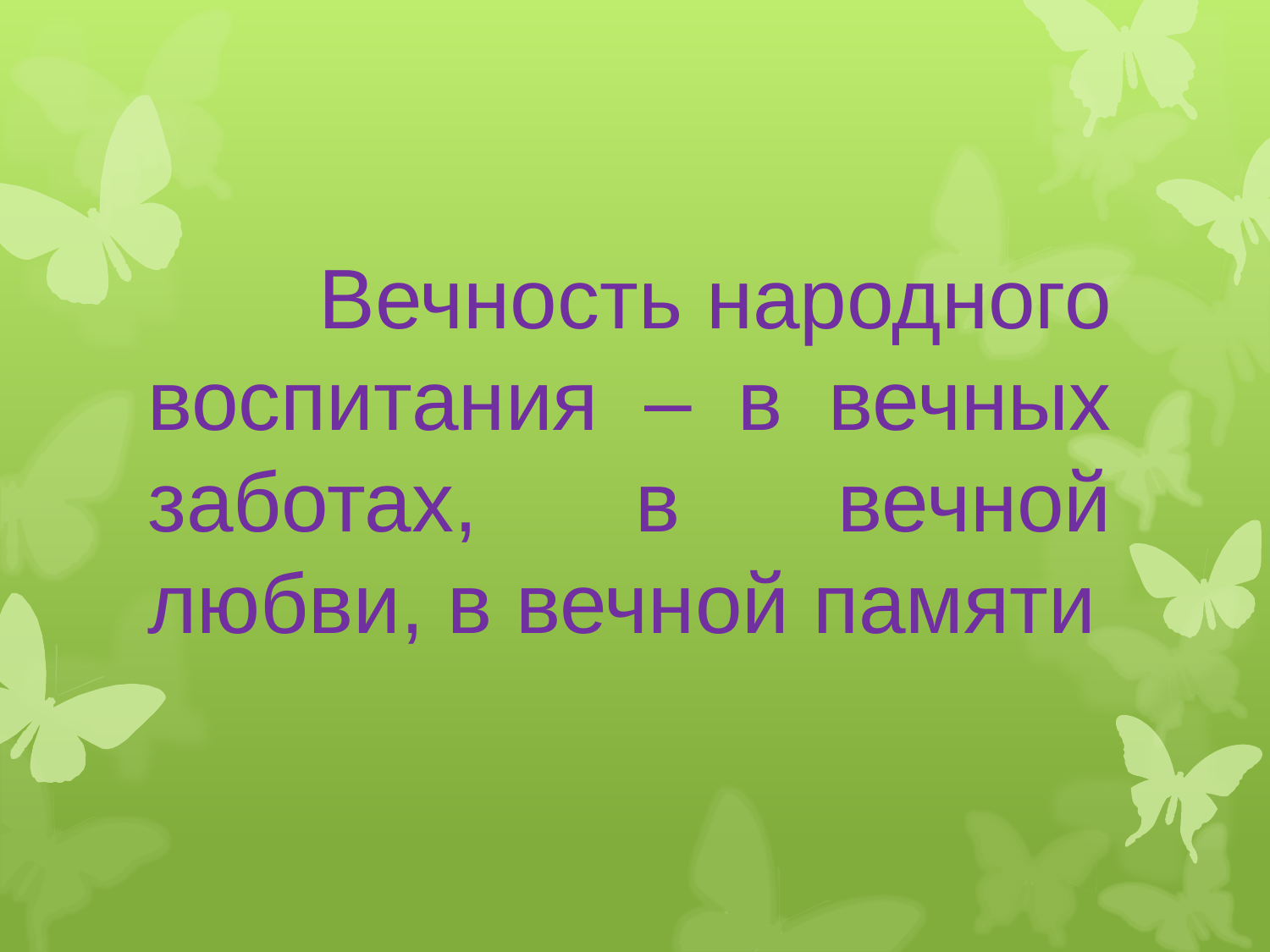

Вечность народного воспитания – в вечных заботах, в вечной любви, в вечной памяти